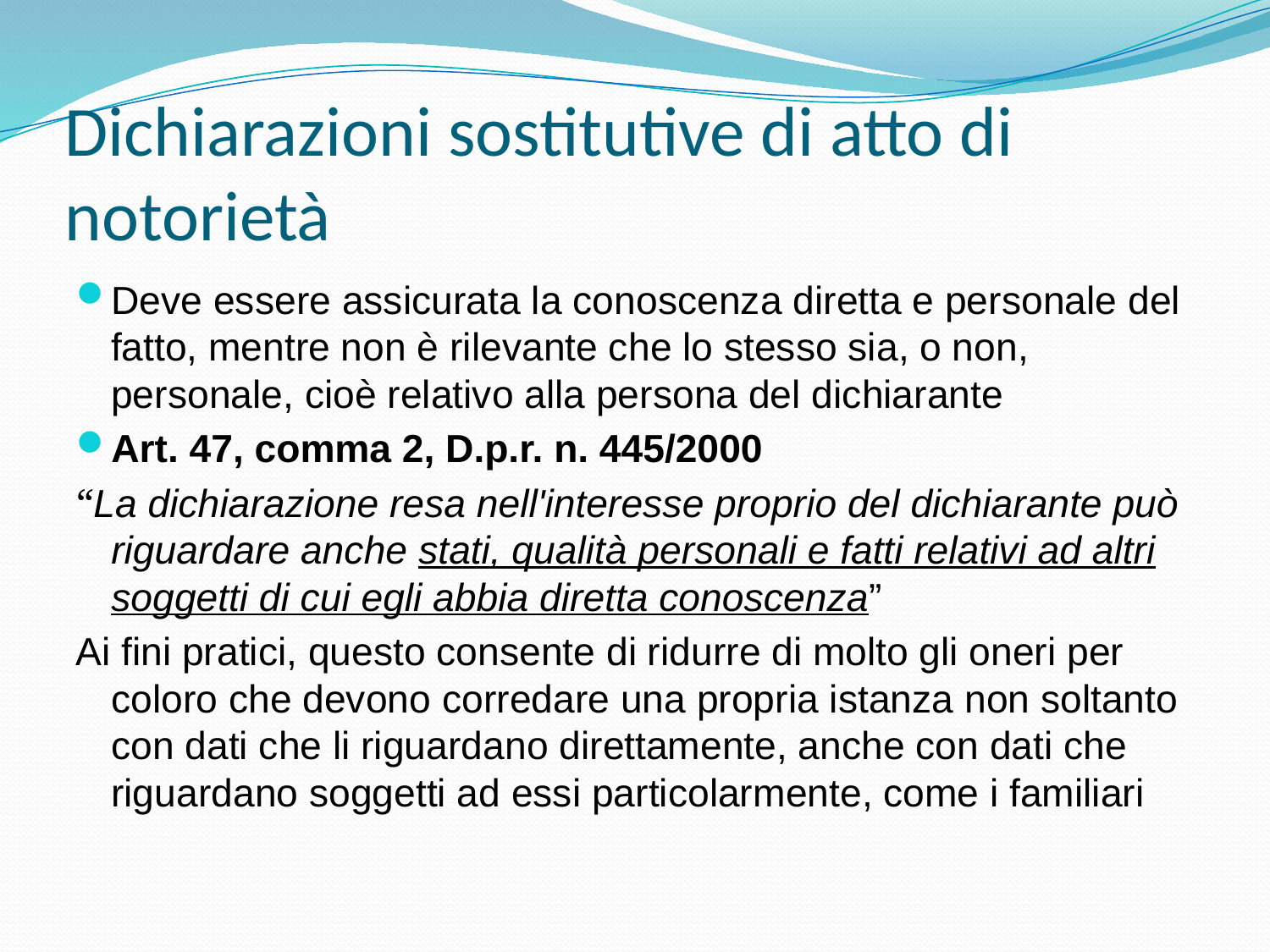

# Dichiarazioni sostitutive di atto di notorietà
Deve essere assicurata la conoscenza diretta e personale del fatto, mentre non è rilevante che lo stesso sia, o non, personale, cioè relativo alla persona del dichiarante
Art. 47, comma 2, D.p.r. n. 445/2000
“La dichiarazione resa nell'interesse proprio del dichiarante può riguardare anche stati, qualità personali e fatti relativi ad altri soggetti di cui egli abbia diretta conoscenza”
Ai fini pratici, questo consente di ridurre di molto gli oneri per coloro che devono corredare una propria istanza non soltanto con dati che li riguardano direttamente, anche con dati che riguardano soggetti ad essi particolarmente, come i familiari